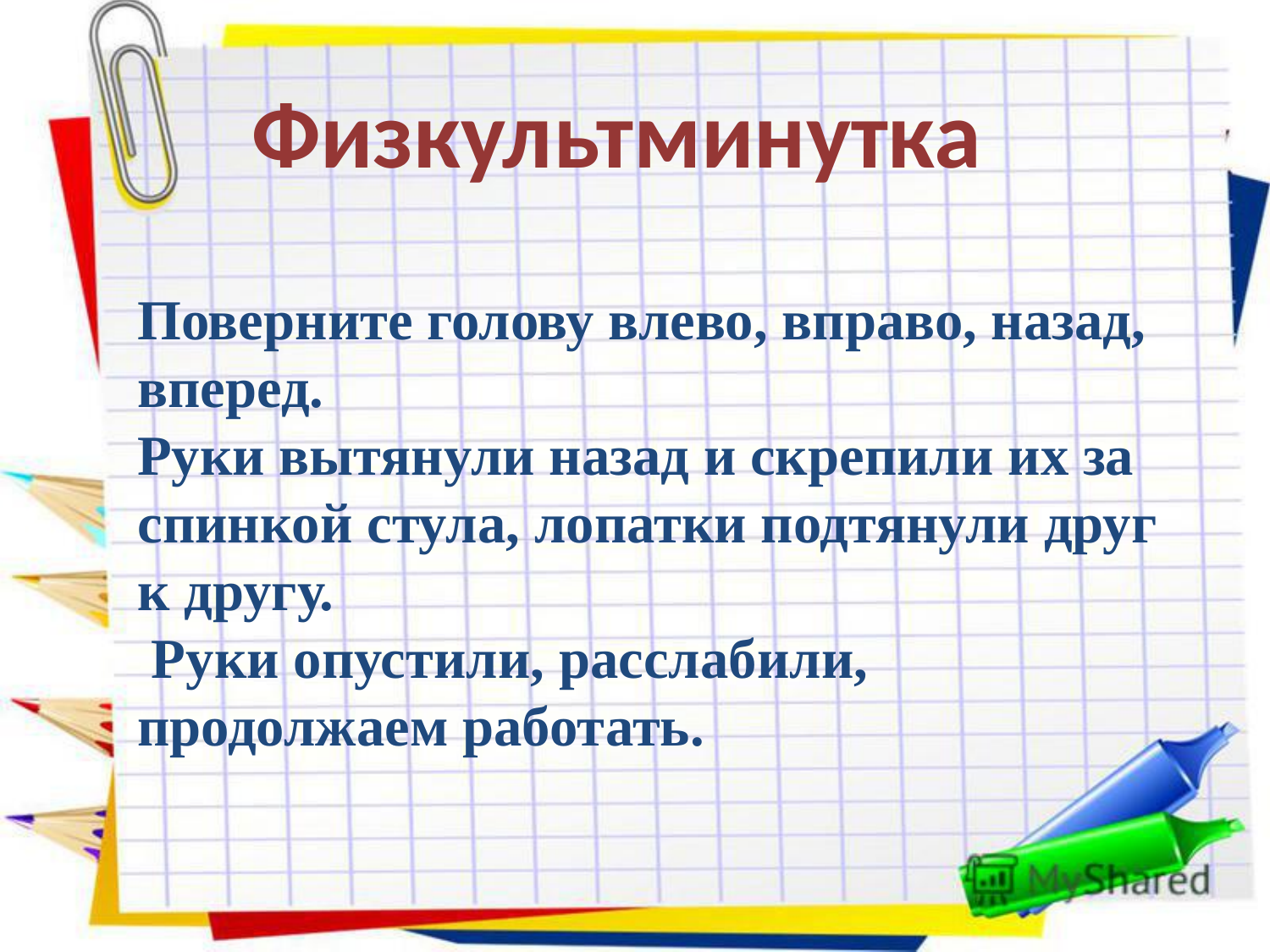

Физкультминутка
Поверните голову влево, вправо, назад, вперед.
Руки вытянули назад и скрепили их за спинкой стула, лопатки подтянули друг к другу.
 Руки опустили, расслабили, продолжаем работать.